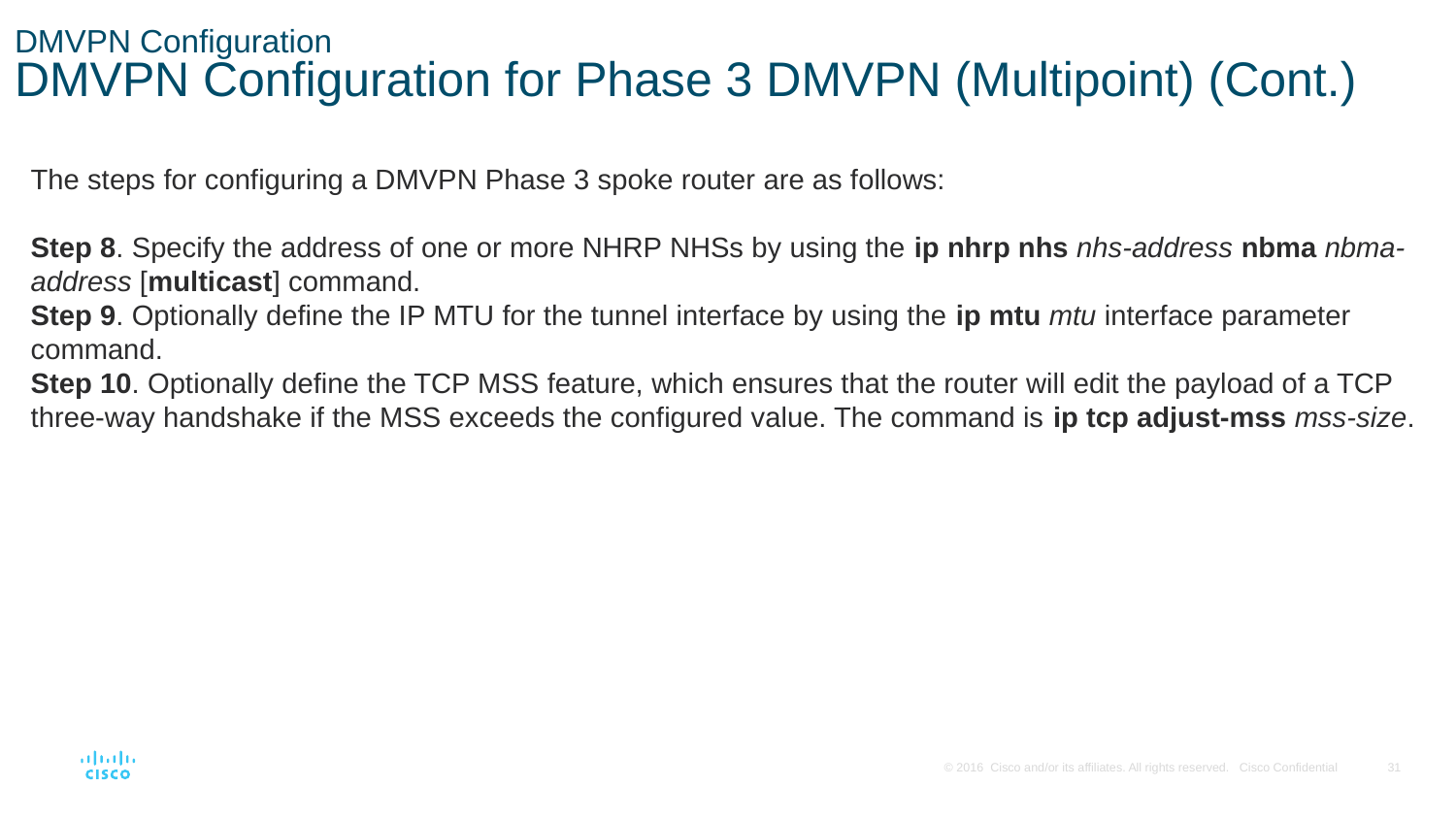

# DMVPN Configuration DMVPN Configuration for Phase 3 DMVPN (Multipoint) (Cont.)
The steps for configuring a DMVPN Phase 3 spoke router are as follows:

Step 8. Specify the address of one or more NHRP NHSs by using the ip nhrp nhs nhs-address nbma nbma-address [multicast] command.
Step 9. Optionally define the IP MTU for the tunnel interface by using the ip mtu mtu interface parameter command.
Step 10. Optionally define the TCP MSS feature, which ensures that the router will edit the payload of a TCP three-way handshake if the MSS exceeds the configured value. The command is ip tcp adjust-mss mss-size.